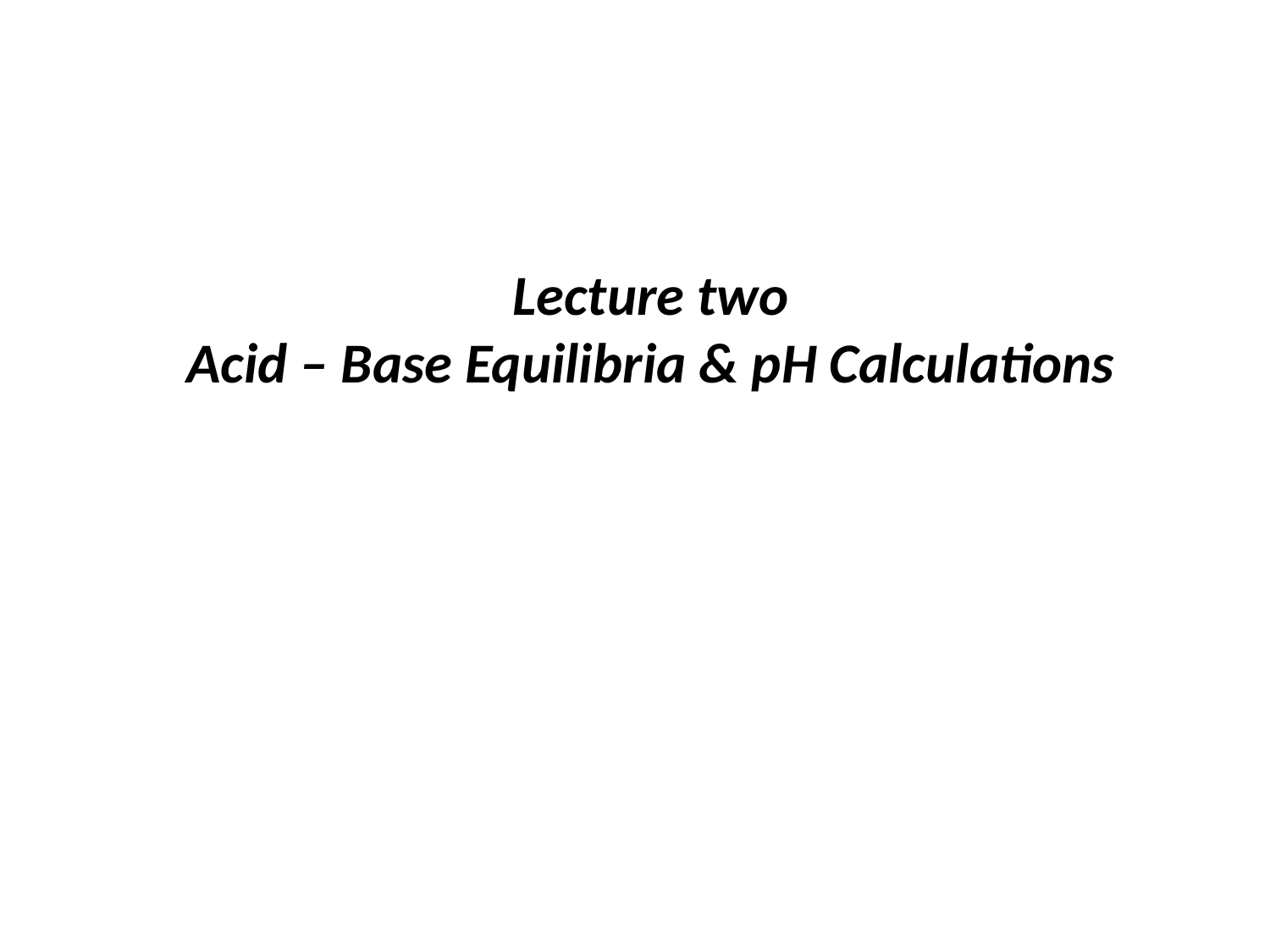

Lecture two
Acid – Base Equilibria & pH Calculations